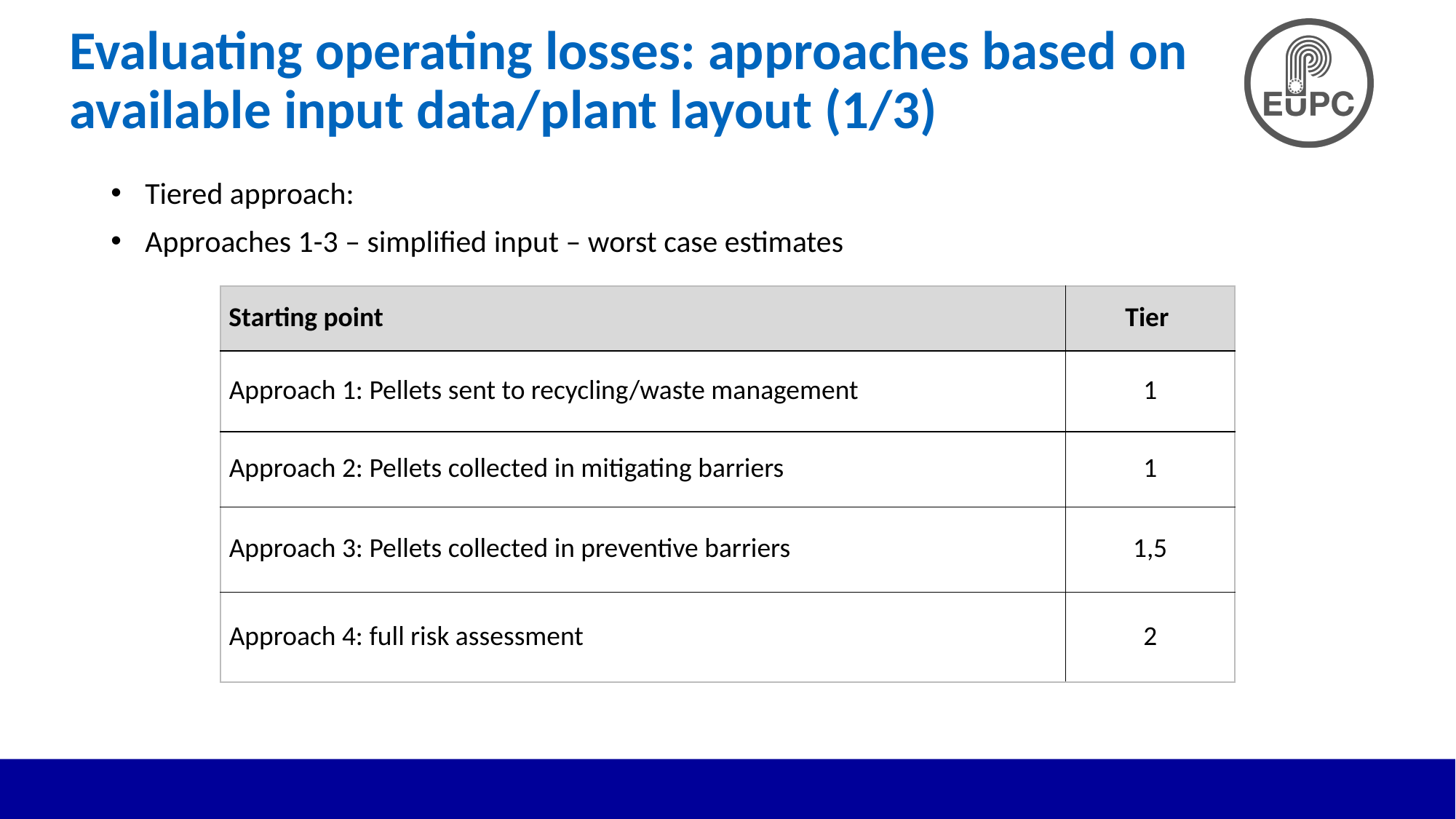

# Evaluating operating losses: approaches based on available input data/plant layout (1/3)
Tiered approach:
Approaches 1-3 – simplified input – worst case estimates

| Starting point | Tier |
| --- | --- |
| Approach 1: Pellets sent to recycling/waste management | 1 |
| Approach 2: Pellets collected in mitigating barriers | 1 |
| Approach 3: Pellets collected in preventive barriers | 1,5 |
| Approach 4: full risk assessment | 2 |